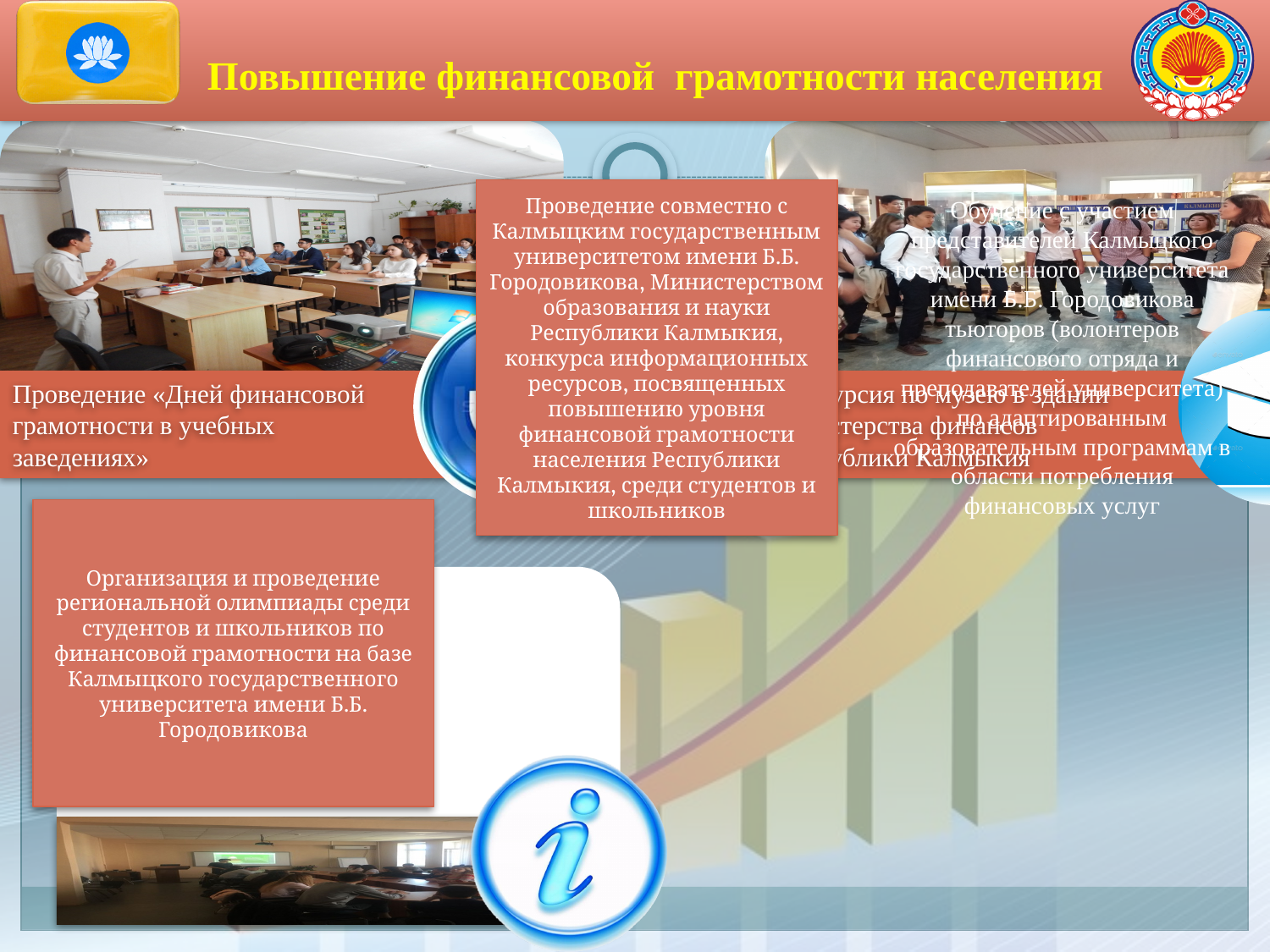

# Повышение финансовой  грамотности населения

Проведение «Дней финансовой грамотности в учебных заведениях»
Проведение совместно с Калмыцким государственным университетом имени Б.Б. Городовикова, Министерством образования и науки Республики Калмыкия, конкурса информационных ресурсов, посвященных повышению уровня финансовой грамотности населения Республики Калмыкия, среди студентов и школьников
Обучение с участием представителей Калмыцкого государственного университета имени Б.Б. Городовикова тьюторов (волонтеров финансового отряда и преподавателей университета) по адаптированным образовательным программам в области потребления финансовых услуг
Организация и проведение региональной олимпиады среди студентов и школьников по финансовой грамотности на базе Калмыцкого государственного университета имени Б.Б. Городовикова